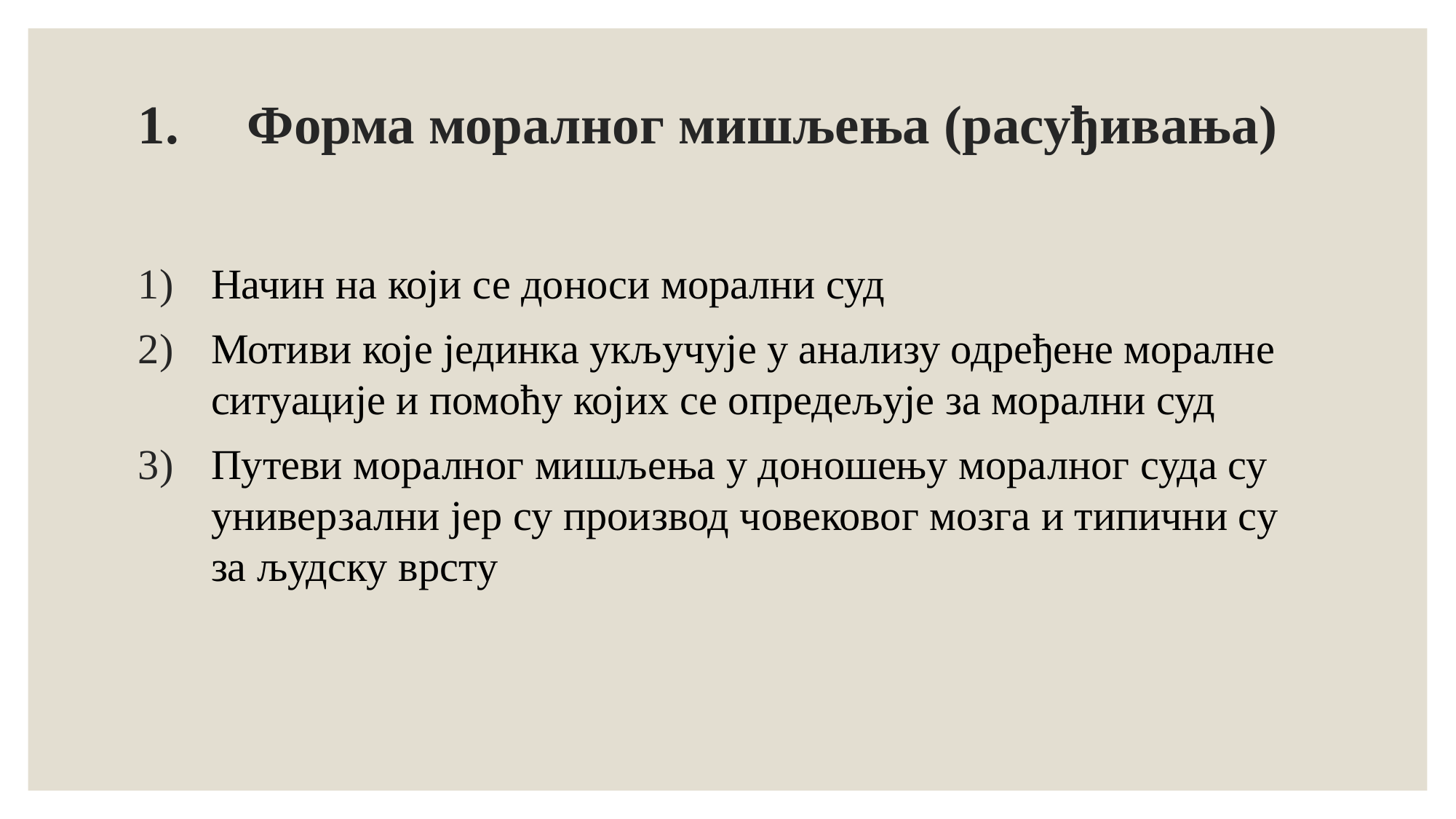

# 1.	Форма моралног мишљења (расуђивања)
Начин на који се доноси морални суд
Мотиви које јединка укључује у анализу одређене моралне ситуације и помоћу којих се опредељује за морални суд
Путеви моралног мишљења у доношењу моралног суда су универзални јер су производ човековог мозга и типични су за људску врсту